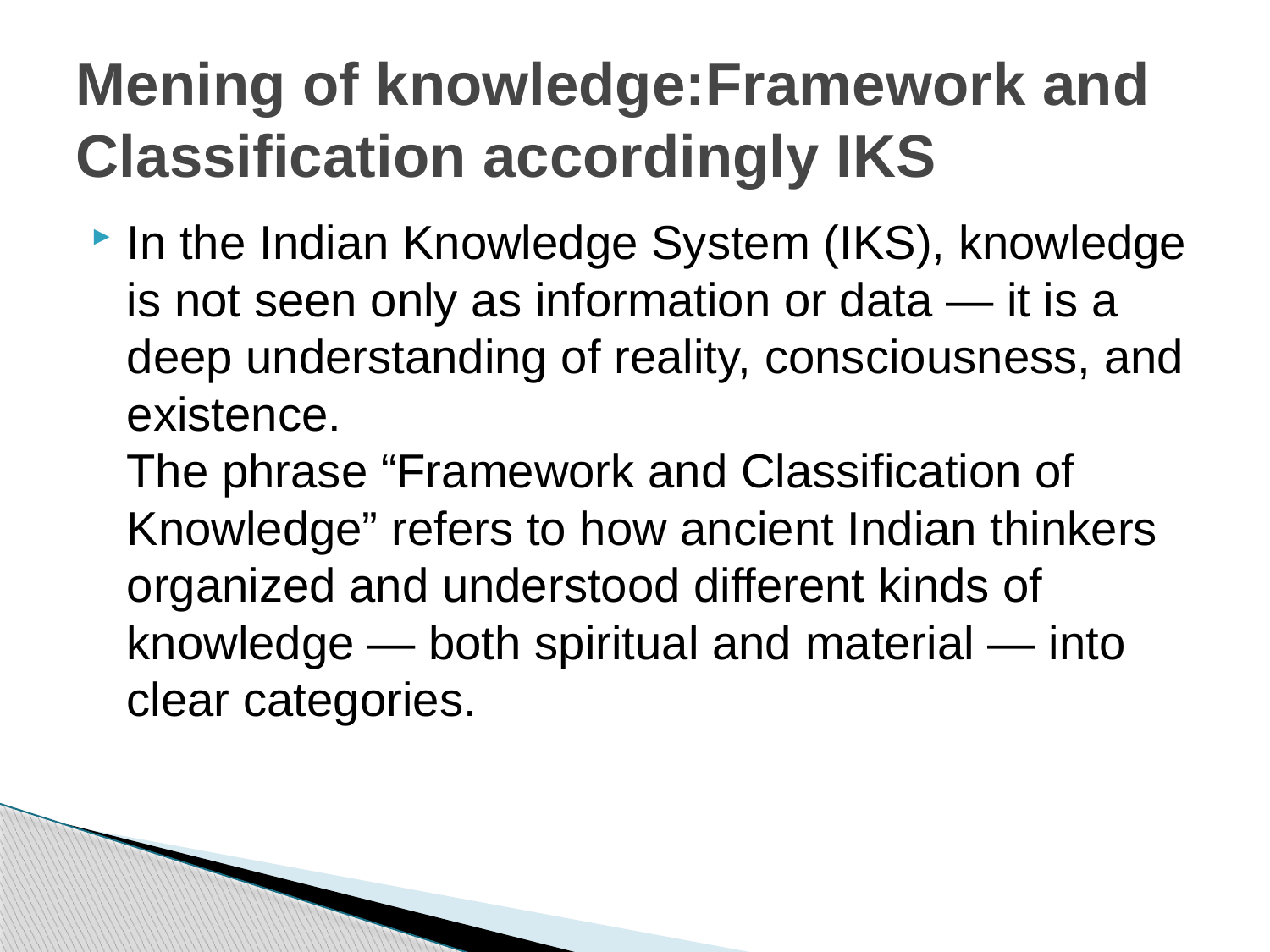

# Mening of knowledge:Framework and Classification accordingly IKS
In the Indian Knowledge System (IKS), knowledge is not seen only as information or data — it is a deep understanding of reality, consciousness, and existence.
The phrase “Framework and Classification of Knowledge” refers to how ancient Indian thinkers organized and understood different kinds of knowledge — both spiritual and material — into clear categories.